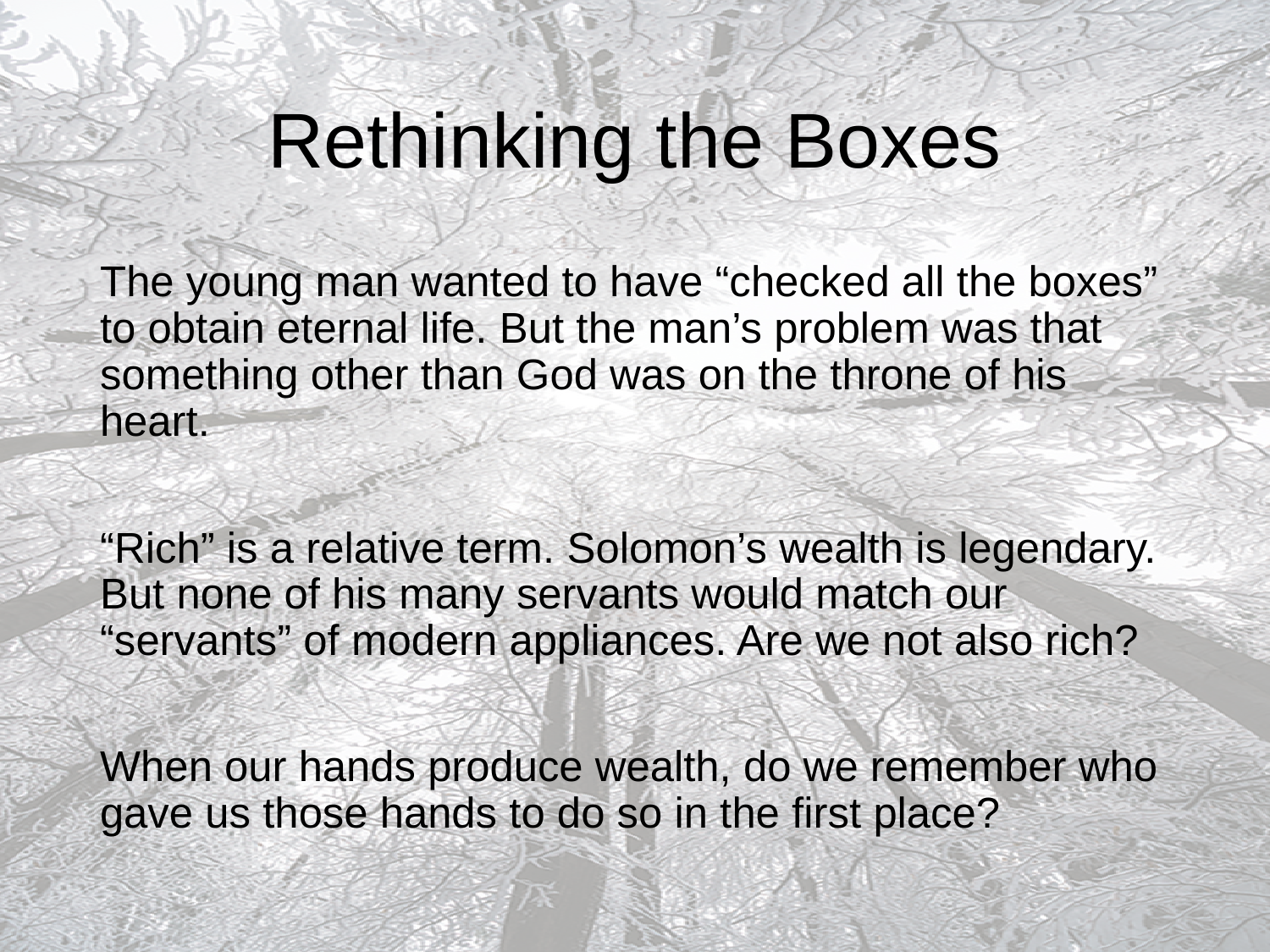

# Rethinking the Boxes
The young man wanted to have “checked all the boxes” to obtain eternal life. But the man’s problem was that something other than God was on the throne of his heart.

“Rich” is a relative term. Solomon’s wealth is legendary. But none of his many servants would match our “servants” of modern appliances. Are we not also rich?

When our hands produce wealth, do we remember who gave us those hands to do so in the first place?